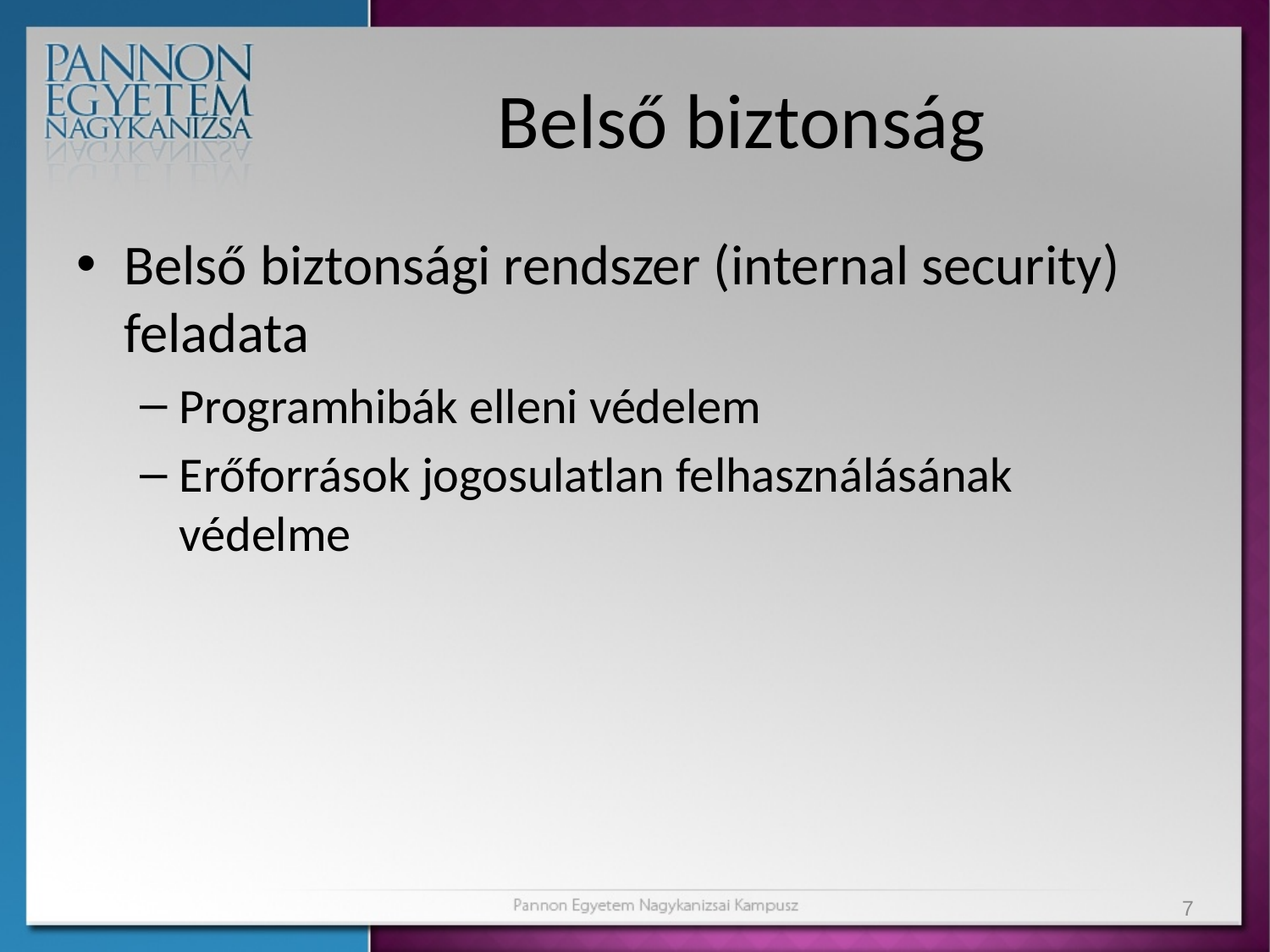

# Belső biztonság
Belső biztonsági rendszer (internal security) feladata
Programhibák elleni védelem
Erőforrások jogosulatlan felhasználásának védelme
7